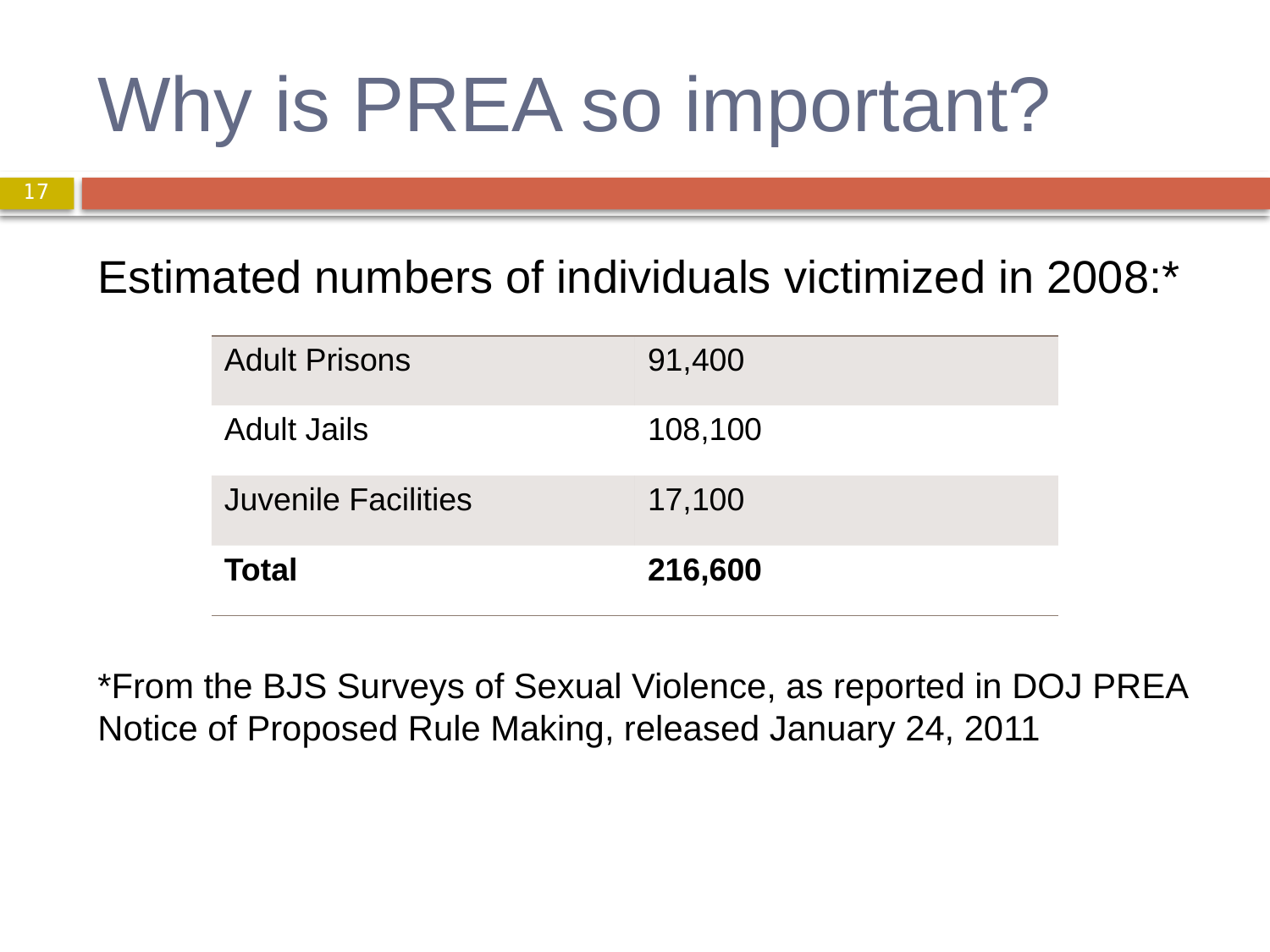

# Why is PREA so important?
17
Estimated numbers of individuals victimized in 2008:*

*From the BJS Surveys of Sexual Violence, as reported in DOJ PREA Notice of Proposed Rule Making, released January 24, 2011

| Adult Prisons | 91,400 |
| --- | --- |
| Adult Jails | 108,100 |
| Juvenile Facilities | 17,100 |
| Total | 216,600 |